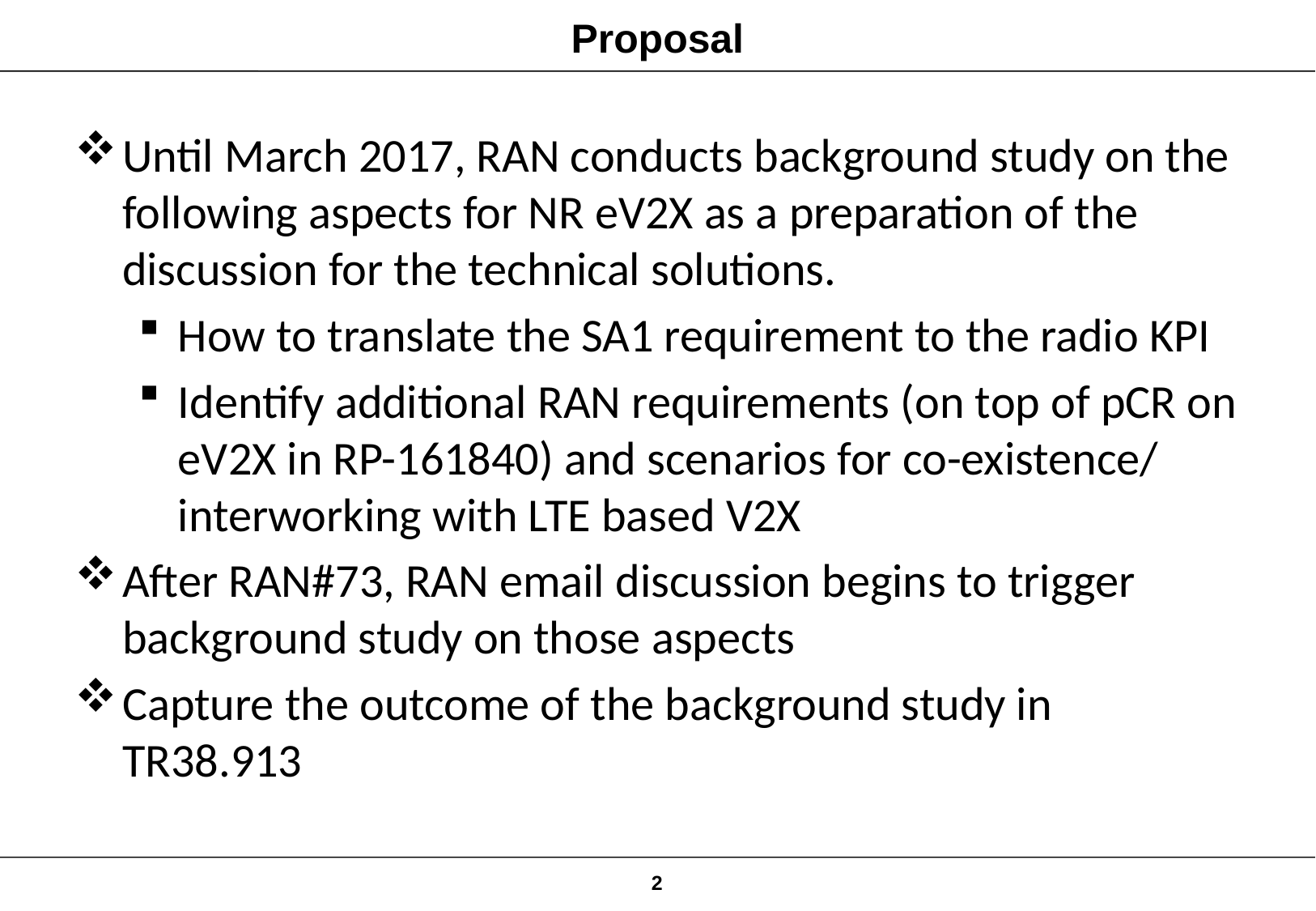

# Proposal
Until March 2017, RAN conducts background study on the following aspects for NR eV2X as a preparation of the discussion for the technical solutions.
How to translate the SA1 requirement to the radio KPI
Identify additional RAN requirements (on top of pCR on eV2X in RP-161840) and scenarios for co-existence/interworking with LTE based V2X
After RAN#73, RAN email discussion begins to trigger background study on those aspects
Capture the outcome of the background study in TR38.913

2